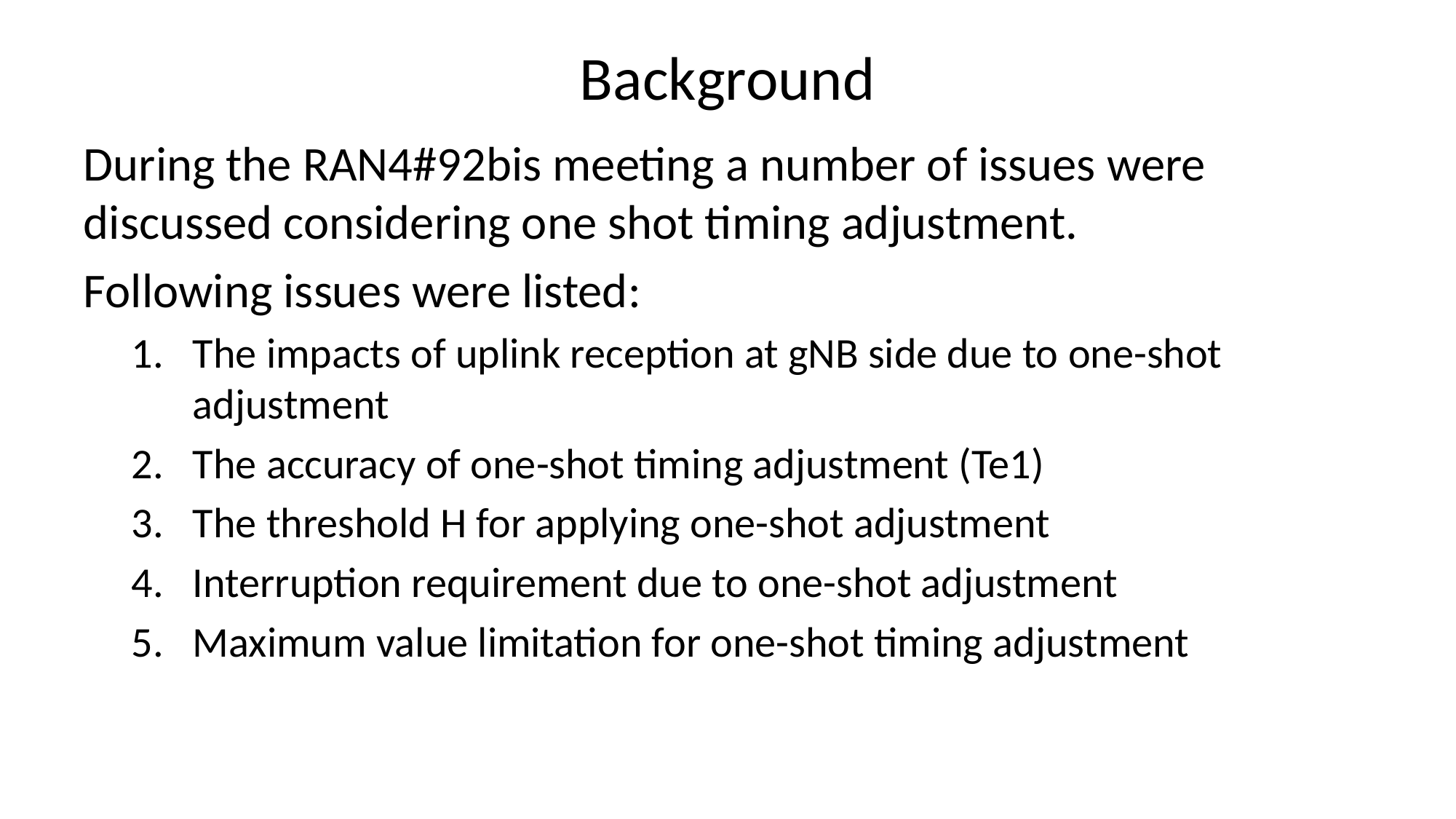

# Background
During the RAN4#92bis meeting a number of issues were discussed considering one shot timing adjustment.
Following issues were listed:
The impacts of uplink reception at gNB side due to one-shot adjustment
The accuracy of one-shot timing adjustment (Te1)
The threshold H for applying one-shot adjustment
Interruption requirement due to one-shot adjustment
Maximum value limitation for one-shot timing adjustment